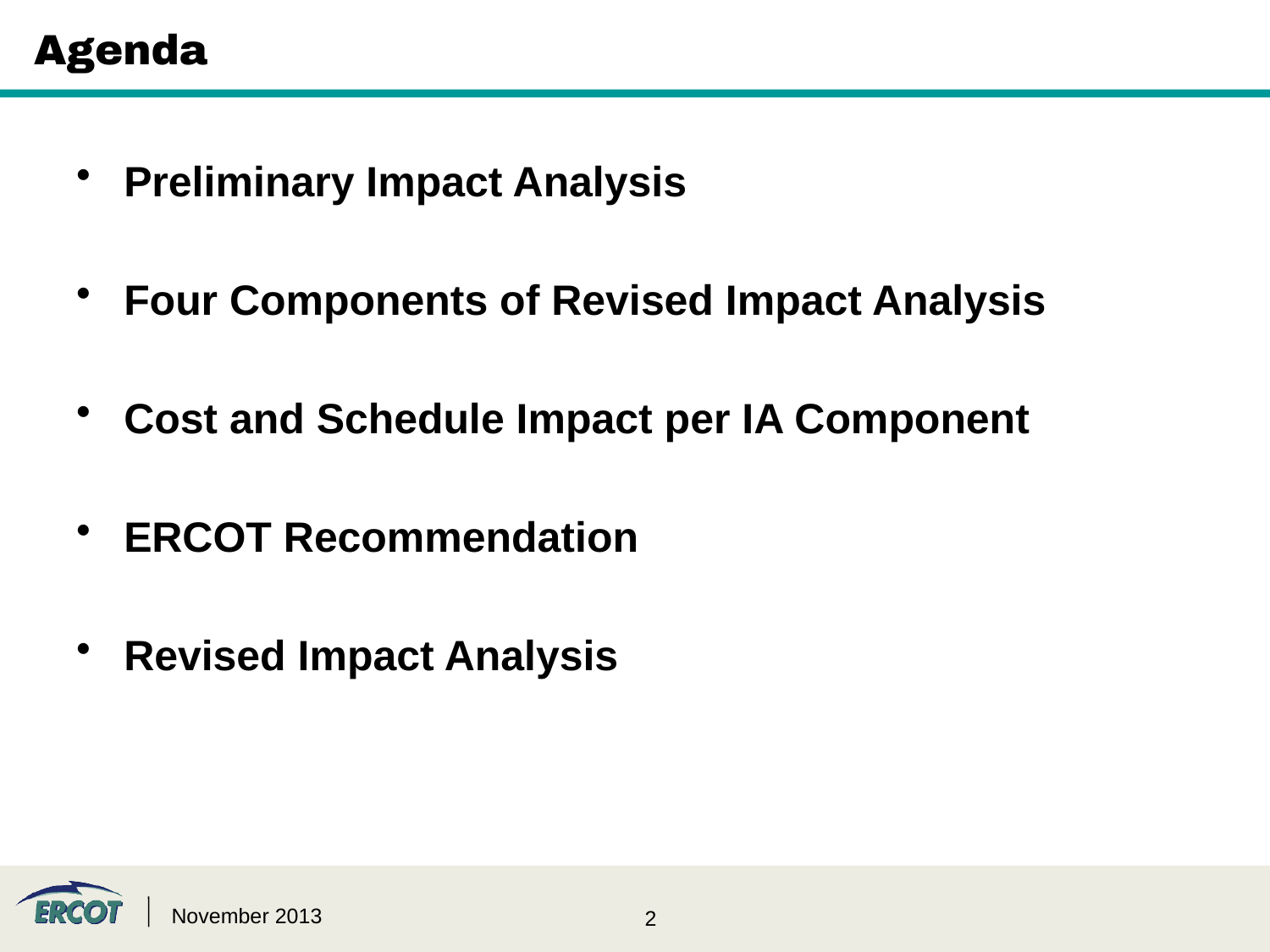

# Agenda
Preliminary Impact Analysis

Four Components of Revised Impact Analysis

Cost and Schedule Impact per IA Component

ERCOT Recommendation

Revised Impact Analysis
November 2013